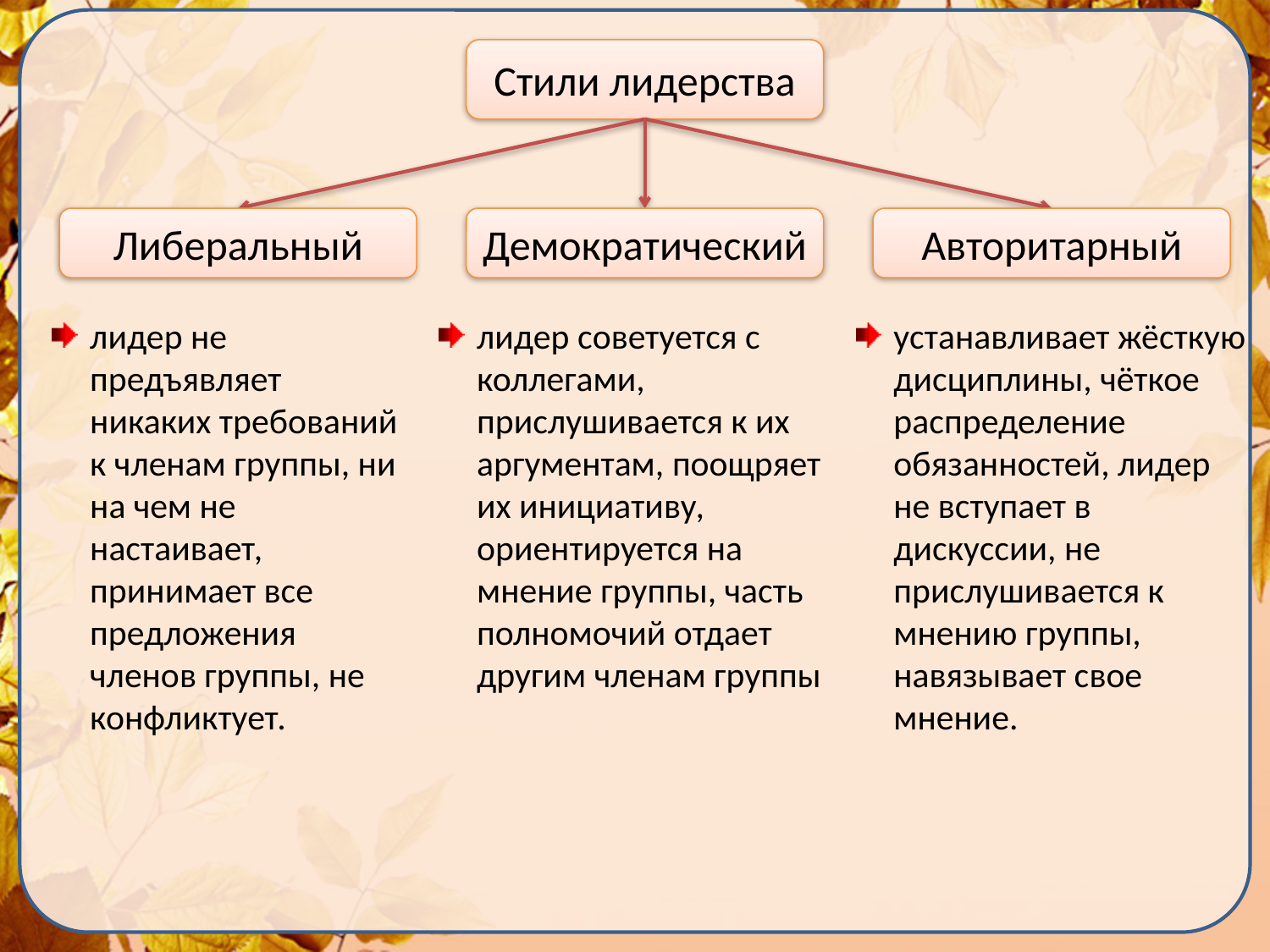

Стили лидерства
Либеральный
Демократический
Авторитарный
лидер не предъявляет никаких требований к членам группы, ни на чем не настаивает, принимает все предложения членов группы, не конфликтует.
лидер советуется с коллегами, прислушивается к их аргументам, поощряет их инициативу, ориентируется на мнение группы, часть полномочий отдает другим членам группы
устанавливает жёсткую дисциплины, чёткое распределение обязанностей, лидер не вступает в дискуссии, не прислушивается к мнению группы, навязывает свое мнение.